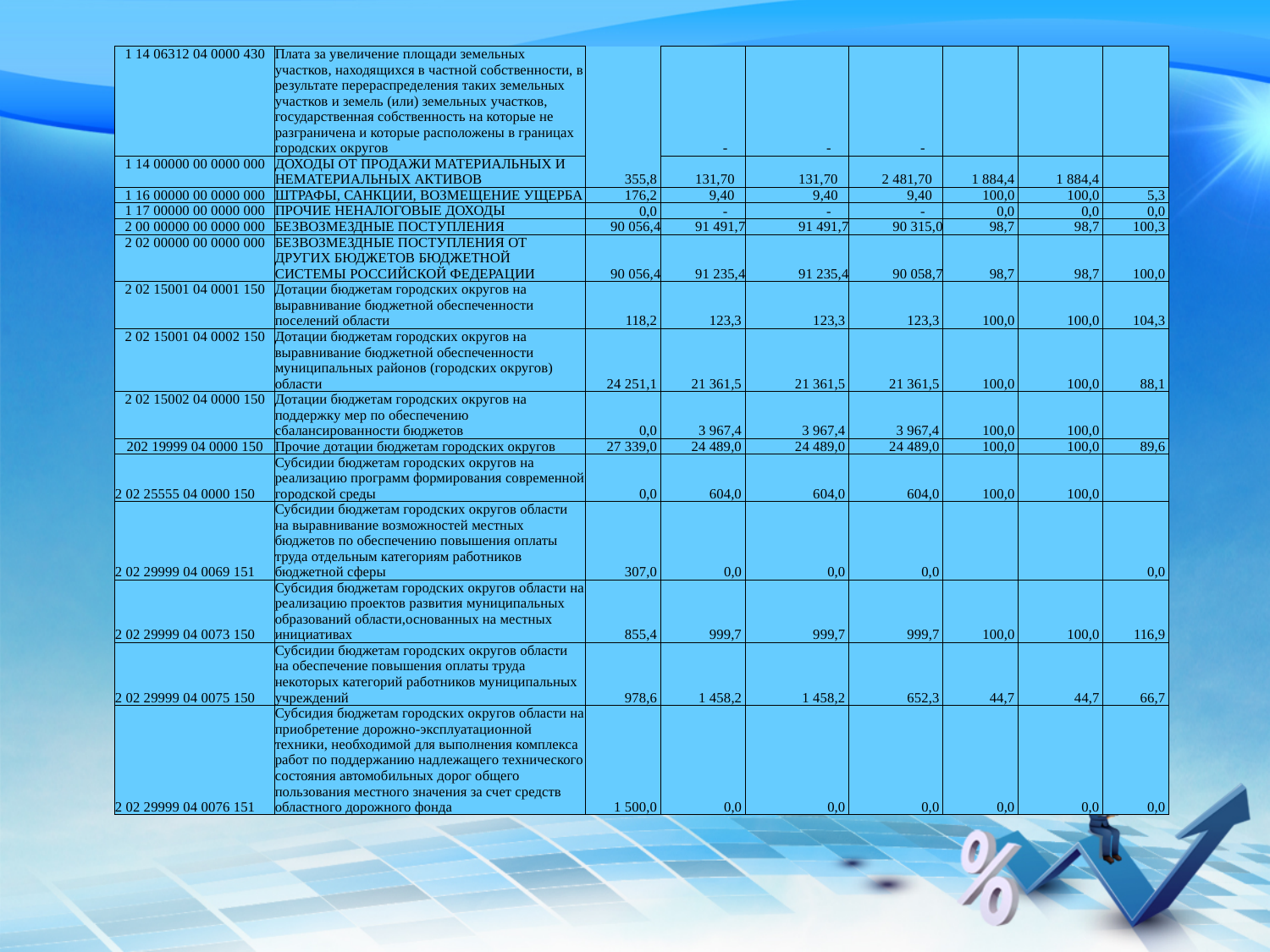

| 1 14 06312 04 0000 430 | Плата за увеличение площади земельных участков, находящихся в частной собственности, в результате перераспределения таких земельных участков и земель (или) земельных участков, государственная собственность на которые не разграничена и которые расположены в границах городских округов |  | - | - | - |  |  |  |
| --- | --- | --- | --- | --- | --- | --- | --- | --- |
| 1 14 00000 00 0000 000 | ДОХОДЫ ОТ ПРОДАЖИ МАТЕРИАЛЬНЫХ И НЕМАТЕРИАЛЬНЫХ АКТИВОВ | 355,8 | 131,70 | 131,70 | 2 481,70 | 1 884,4 | 1 884,4 |  |
| 1 16 00000 00 0000 000 | ШТРАФЫ, САНКЦИИ, ВОЗМЕЩЕНИЕ УЩЕРБА | 176,2 | 9,40 | 9,40 | 9,40 | 100,0 | 100,0 | 5,3 |
| 1 17 00000 00 0000 000 | ПРОЧИЕ НЕНАЛОГОВЫЕ ДОХОДЫ | 0,0 | - | - | - | 0,0 | 0,0 | 0,0 |
| 2 00 00000 00 0000 000 | БЕЗВОЗМЕЗДНЫЕ ПОСТУПЛЕНИЯ | 90 056,4 | 91 491,7 | 91 491,7 | 90 315,0 | 98,7 | 98,7 | 100,3 |
| 2 02 00000 00 0000 000 | БЕЗВОЗМЕЗДНЫЕ ПОСТУПЛЕНИЯ ОТ ДРУГИХ БЮДЖЕТОВ БЮДЖЕТНОЙ СИСТЕМЫ РОССИЙСКОЙ ФЕДЕРАЦИИ | 90 056,4 | 91 235,4 | 91 235,4 | 90 058,7 | 98,7 | 98,7 | 100,0 |
| 2 02 15001 04 0001 150 | Дотации бюджетам городских округов на выравнивание бюджетной обеспеченности поселений области | 118,2 | 123,3 | 123,3 | 123,3 | 100,0 | 100,0 | 104,3 |
| 2 02 15001 04 0002 150 | Дотации бюджетам городских округов на выравнивание бюджетной обеспеченности муниципальных районов (городских округов) области | 24 251,1 | 21 361,5 | 21 361,5 | 21 361,5 | 100,0 | 100,0 | 88,1 |
| 2 02 15002 04 0000 150 | Дотации бюджетам городских округов на поддержку мер по обеспечению сбалансированности бюджетов | 0,0 | 3 967,4 | 3 967,4 | 3 967,4 | 100,0 | 100,0 |  |
| 202 19999 04 0000 150 | Прочие дотации бюджетам городских округов | 27 339,0 | 24 489,0 | 24 489,0 | 24 489,0 | 100,0 | 100,0 | 89,6 |
| 2 02 25555 04 0000 150 | Субсидии бюджетам городских округов на реализацию программ формирования современной городской среды | 0,0 | 604,0 | 604,0 | 604,0 | 100,0 | 100,0 |  |
| 2 02 29999 04 0069 151 | Субсидии бюджетам городских округов области на выравнивание возможностей местных бюджетов по обеспечению повышения оплаты труда отдельным категориям работников бюджетной сферы | 307,0 | 0,0 | 0,0 | 0,0 |  |  | 0,0 |
| 2 02 29999 04 0073 150 | Субсидия бюджетам городских округов области на реализацию проектов развития муниципальных образований области,основанных на местных инициативах | 855,4 | 999,7 | 999,7 | 999,7 | 100,0 | 100,0 | 116,9 |
| 2 02 29999 04 0075 150 | Субсидии бюджетам городских округов области на обеспечение повышения оплаты труда некоторых категорий работников муниципальных учреждений | 978,6 | 1 458,2 | 1 458,2 | 652,3 | 44,7 | 44,7 | 66,7 |
| 2 02 29999 04 0076 151 | Субсидия бюджетам городских округов области на приобретение дорожно-эксплуатационной техники, необходимой для выполнения комплекса работ по поддержанию надлежащего технического состояния автомобильных дорог общего пользования местного значения за счет средств областного дорожного фонда | 1 500,0 | 0,0 | 0,0 | 0,0 | 0,0 | 0,0 | 0,0 |